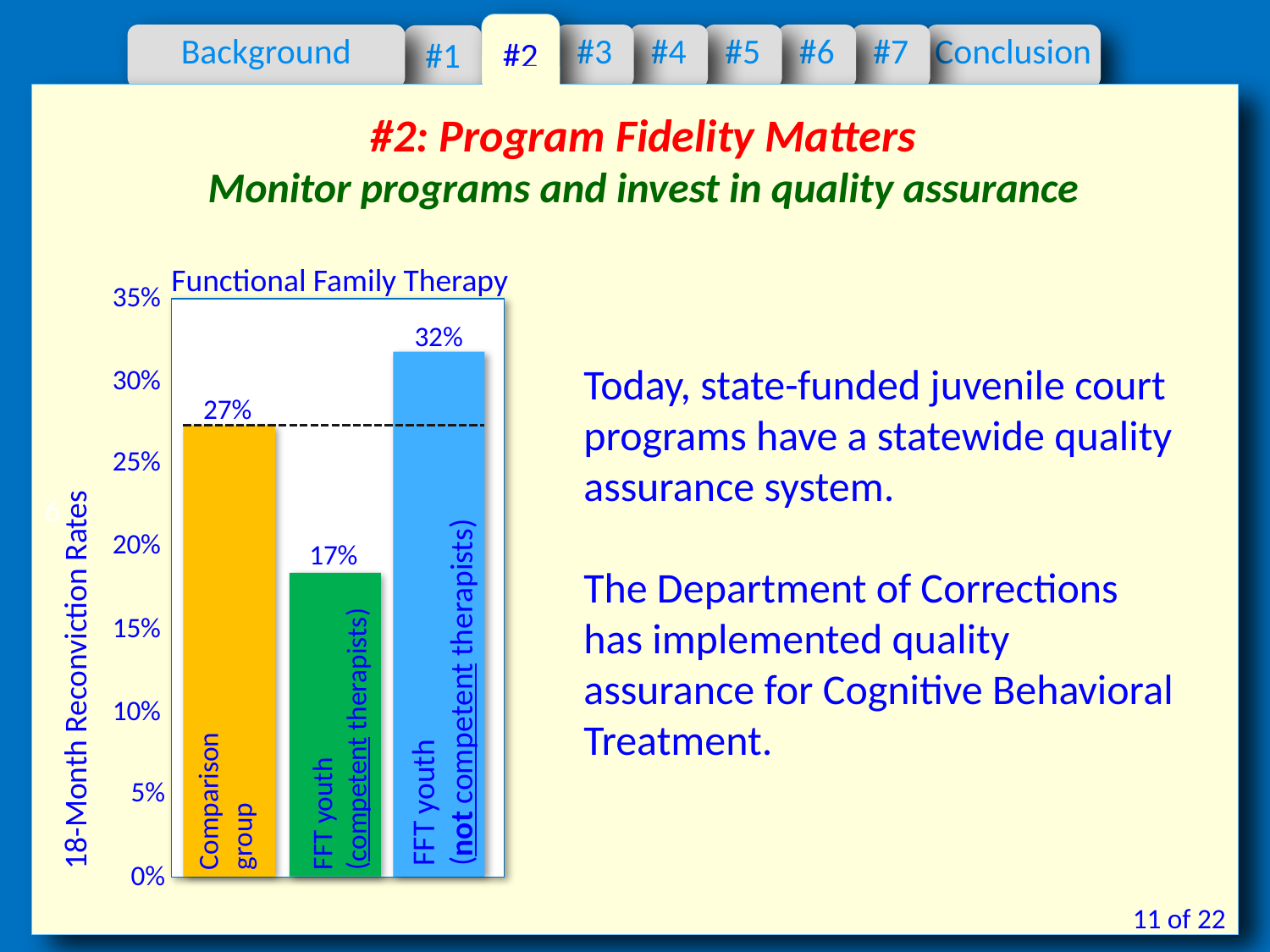

#2
#3
#4
#5
#6
#7
Conclusion
#1
Background

6
#2: Program Fidelity Matters
Monitor programs and invest in quality assurance
Functional Family Therapy
35%

32%

Today, state-funded juvenile court programs have a statewide quality assurance system.

The Department of Corrections has implemented quality assurance for Cognitive Behavioral Treatment.

30%
27%

25%
20%
17%

15%
FFT youth
(not competent therapists)
 18-Month Reconviction Rates
FFT youth
(competent therapists)
10%
Comparison group
5%
0%
11 of 22